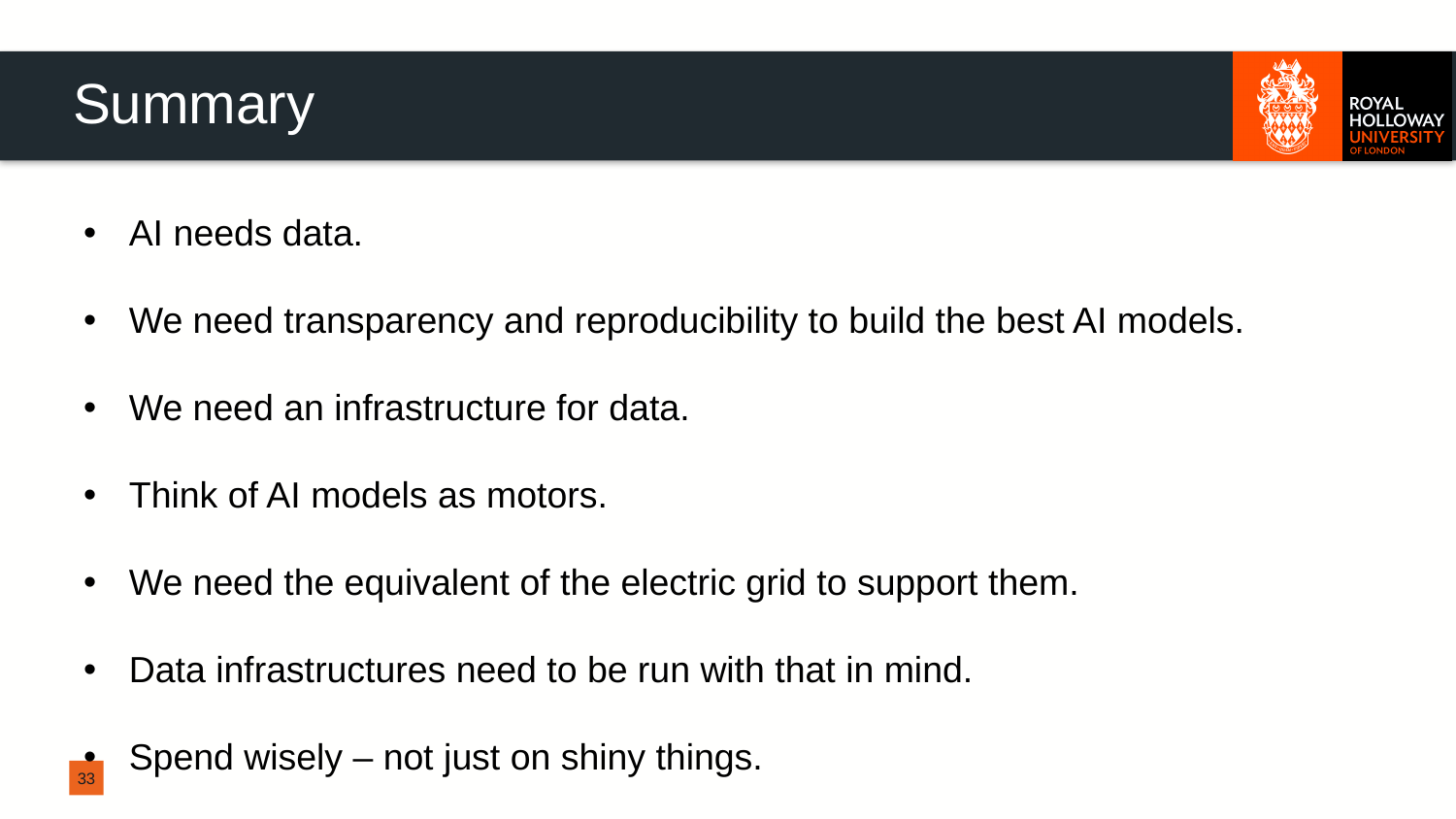

# Summary
AI needs data.

We need transparency and reproducibility to build the best AI models.

We need an infrastructure for data.

Think of AI models as motors.

We need the equivalent of the electric grid to support them.

Data infrastructures need to be run with that in mind.

Spend wisely – not just on shiny things.

33